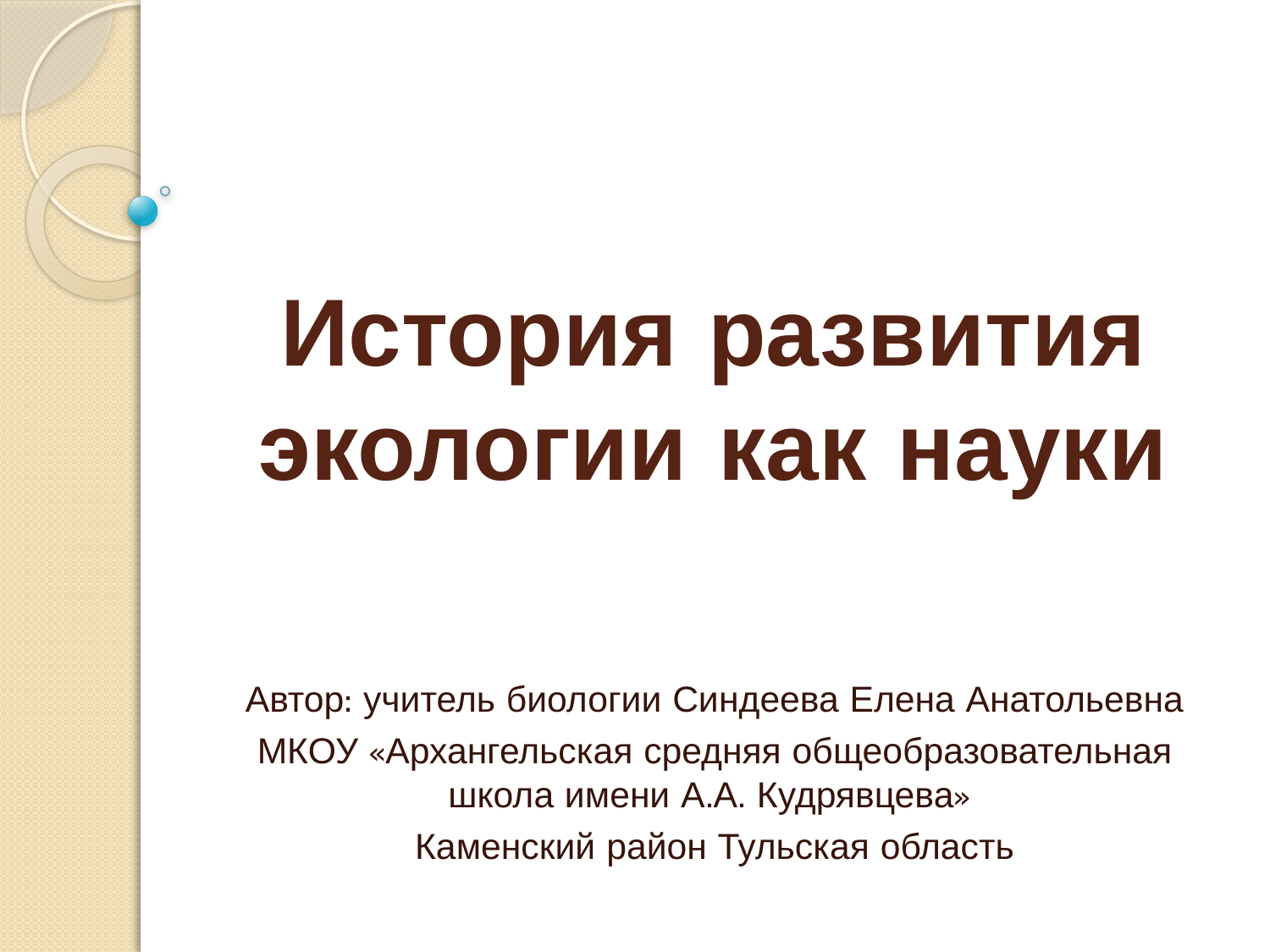

# История развития экологии как науки
Автор: учитель биологии Синдеева Елена Анатольевна
МКОУ «Архангельская средняя общеобразовательная школа имени А.А. Кудрявцева»
Каменский район Тульская область